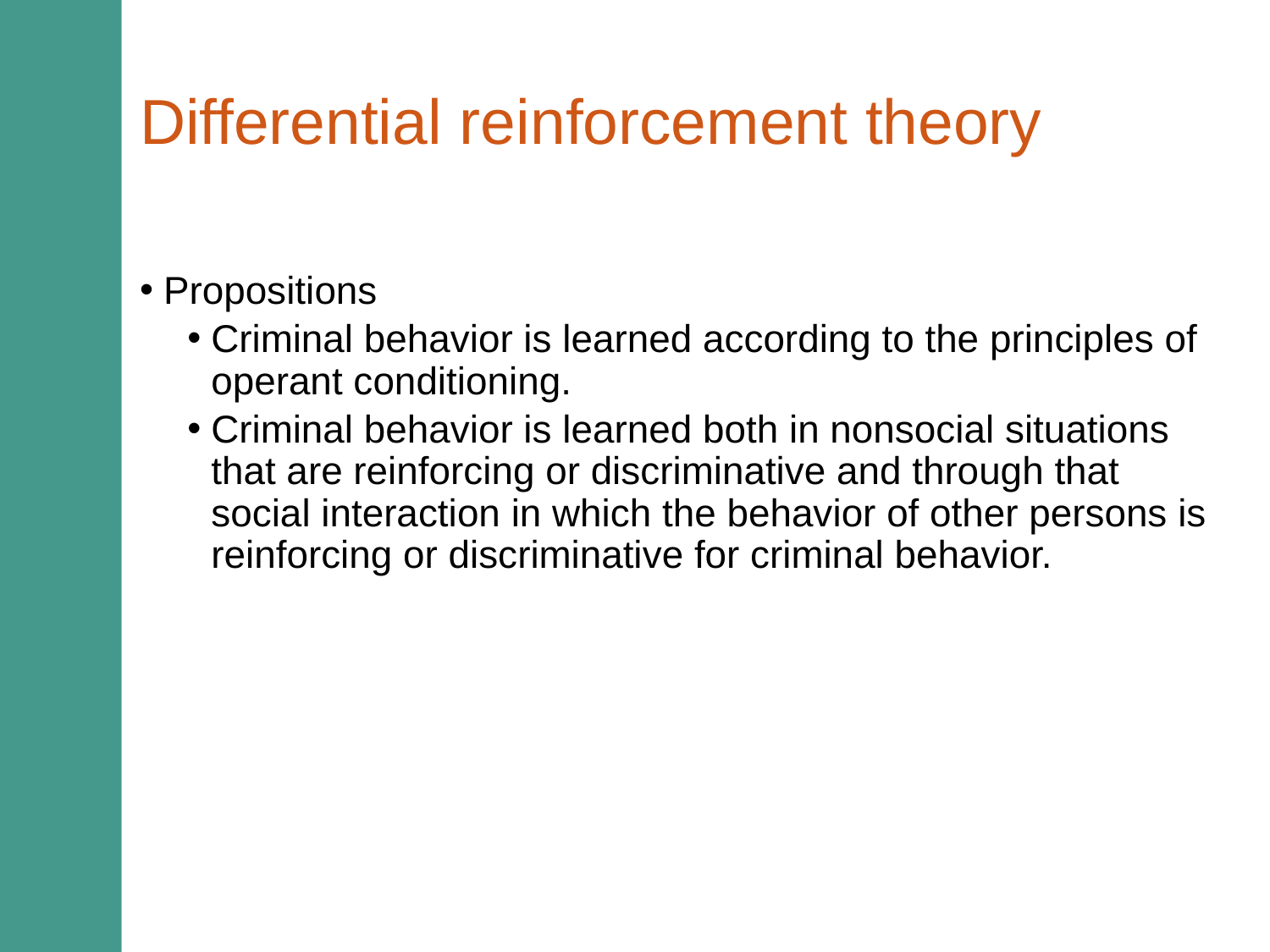

# Differential reinforcement theory
Propositions
Criminal behavior is learned according to the principles of operant conditioning.
Criminal behavior is learned both in nonsocial situations that are reinforcing or discriminative and through that social interaction in which the behavior of other persons is reinforcing or discriminative for criminal behavior.